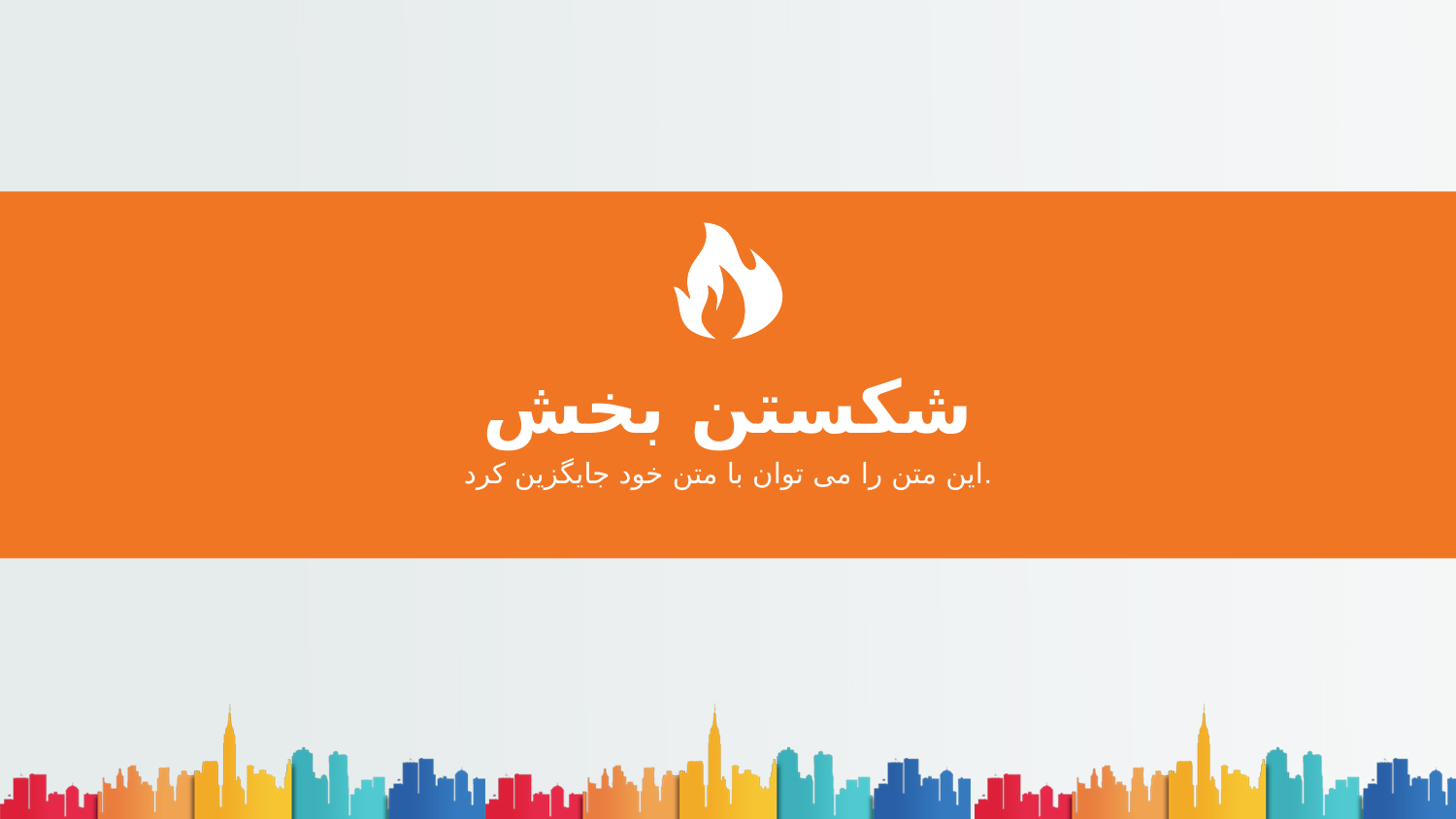

شکستن بخش
این متن را می توان با متن خود جایگزین کرد.